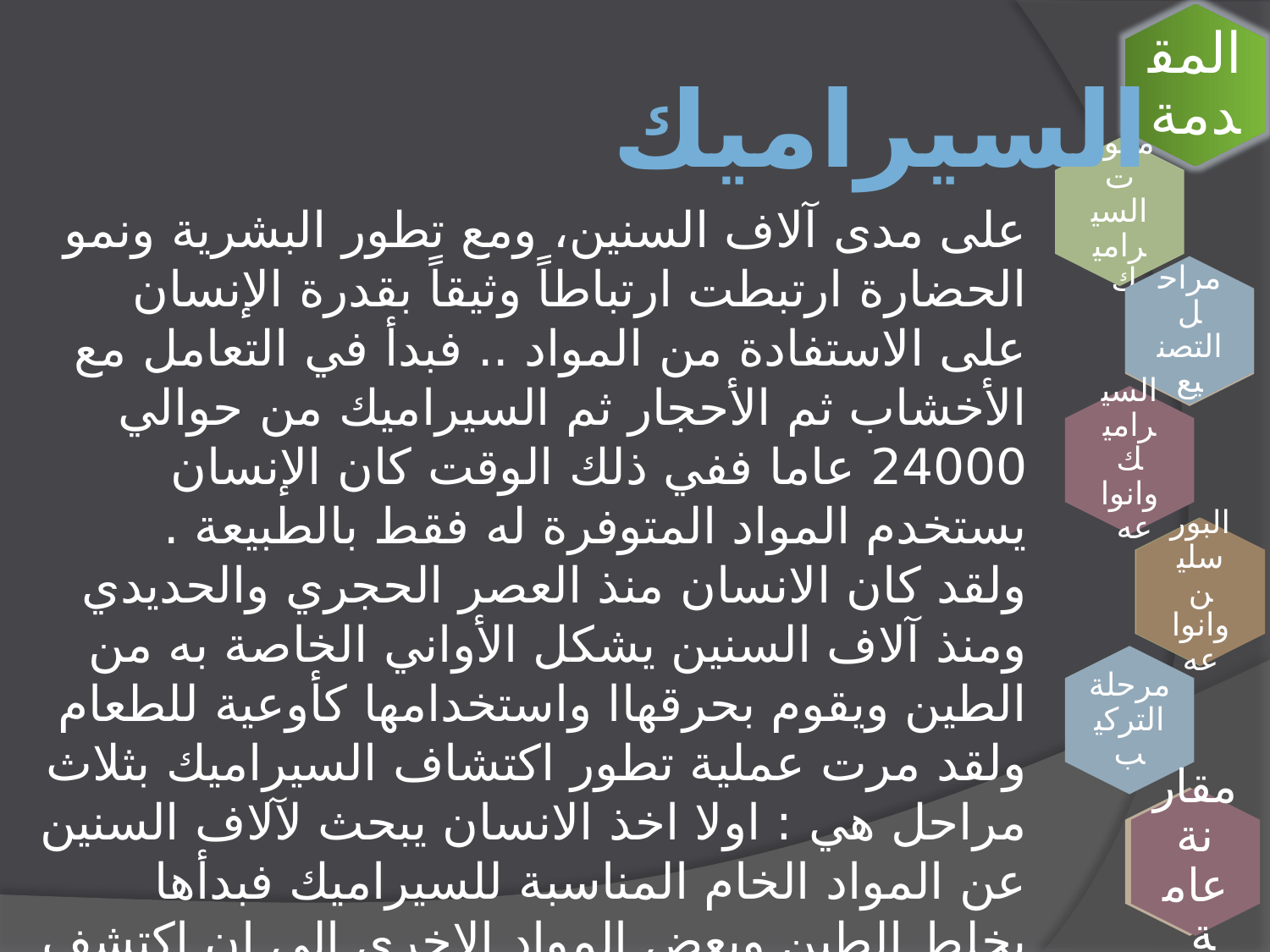

مكونات السيراميك

مراحل التصنيع
المقدمة
السيراميك وانواعه

مرحلة التركيب
البورسلين وانواعه
مقارنة عامة
السيراميك
على مدى آلاف السنين، ومع تطور البشرية ونمو الحضارة ارتبطت ارتباطاً وثيقاً بقدرة الإنسان على الاستفادة من المواد .. فبدأ في التعامل مع الأخشاب ثم الأحجار ثم السيراميك من حوالي    24000 عاما ففي ذلك الوقت كان الإنسان يستخدم المواد المتوفرة له فقط بالطبيعة .
ولقد كان الانسان منذ العصر الحجري والحديدي ومنذ آلاف السنين يشكل الأواني الخاصة به من الطين ويقوم بحرقهاا واستخدامها كأوعية للطعام ولقد مرت عملية تطور اكتشاف السيراميك بثلاث مراحل هي : اولا اخذ الانسان يبحث لآلاف السنين عن المواد الخام المناسبة للسيراميك فبدأها بخلط الطين وبعض المواد الاخري إلي ان اكتشف ان خلط الرمال معها من الممكن ان يزيد اللدونة وفي المرحلة الثانية من التطور وجهت تحسين التكنولوجيات عن طريق تشكيل قوالب للمنتج والطغط علي مساحيق المواد ولكن ظل استخدام النار في عملية التحميص .. شهد أواخر العصور الوسطى، مع انشاء علم الكيمياء وعلم المعادن، بداية تطور معين من مواد خزفية، وبالتوازي مع هذا، وهو اختيار أكثر انتظاما من المواد الخام وتطوير التكنولوجيات.